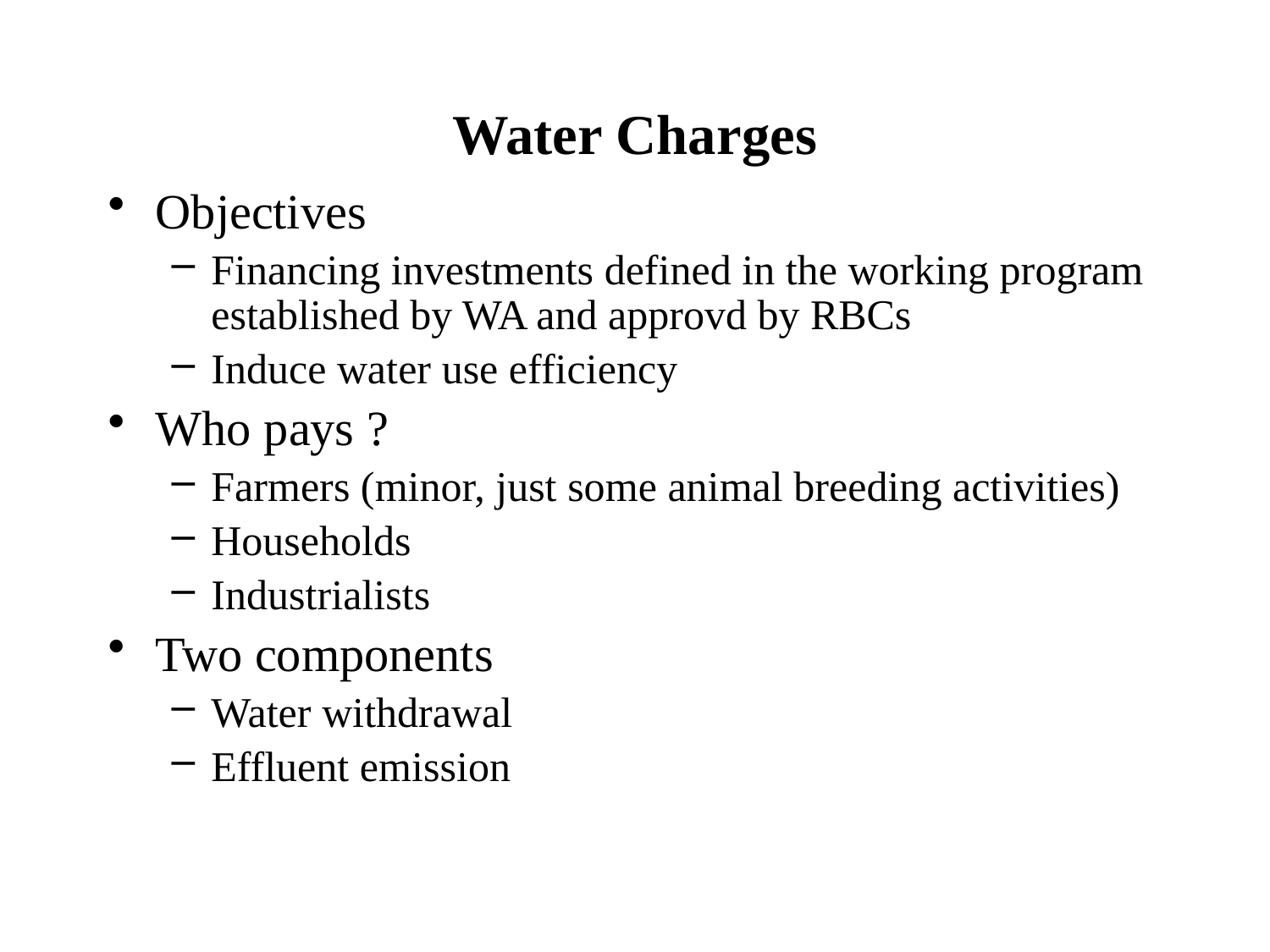

# Water Charges
Objectives
Financing investments defined in the working program established by WA and approvd by RBCs
Induce water use efficiency
Who pays ?
Farmers (minor, just some animal breeding activities)
Households
Industrialists
Two components
Water withdrawal
Effluent emission